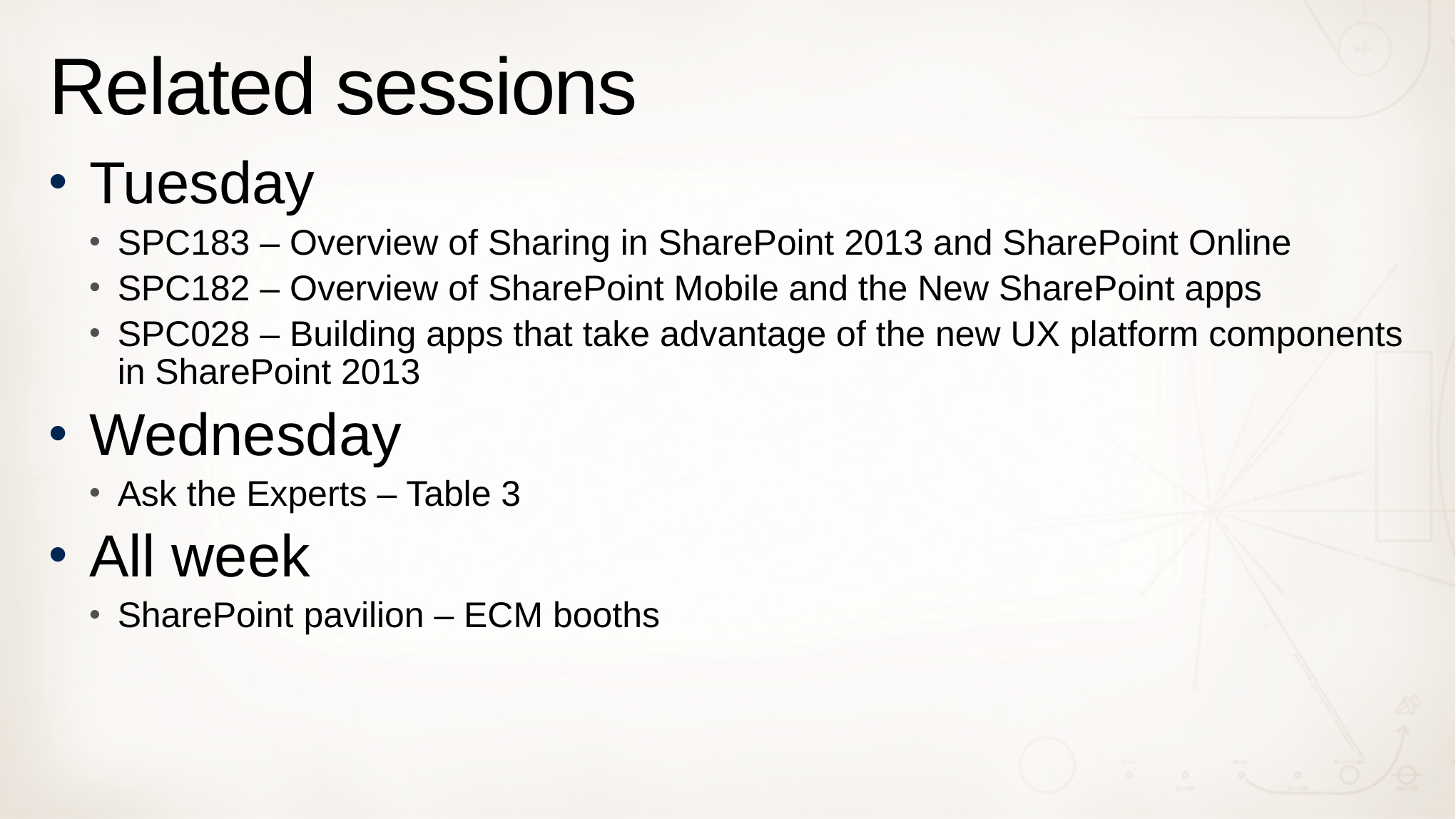

# Related sessions
Tuesday
SPC183 – Overview of Sharing in SharePoint 2013 and SharePoint Online
SPC182 – Overview of SharePoint Mobile and the New SharePoint apps
SPC028 – Building apps that take advantage of the new UX platform components in SharePoint 2013
Wednesday
Ask the Experts – Table 3
All week
SharePoint pavilion – ECM booths